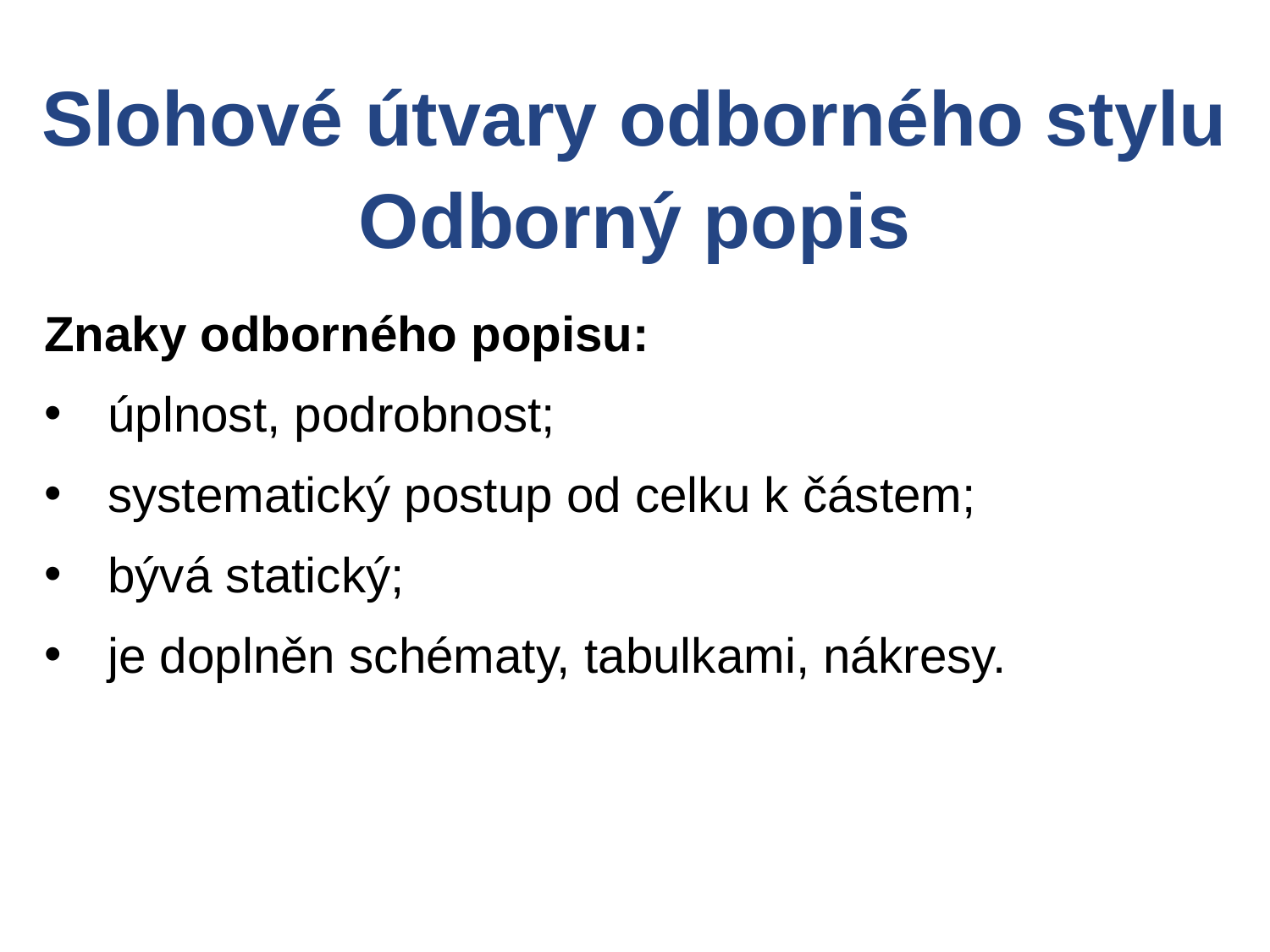

Slohové útvary odborného stylu
Odborný popis
Znaky odborného popisu:
úplnost, podrobnost;
systematický postup od celku k částem;
bývá statický;
je doplněn schématy, tabulkami, nákresy.